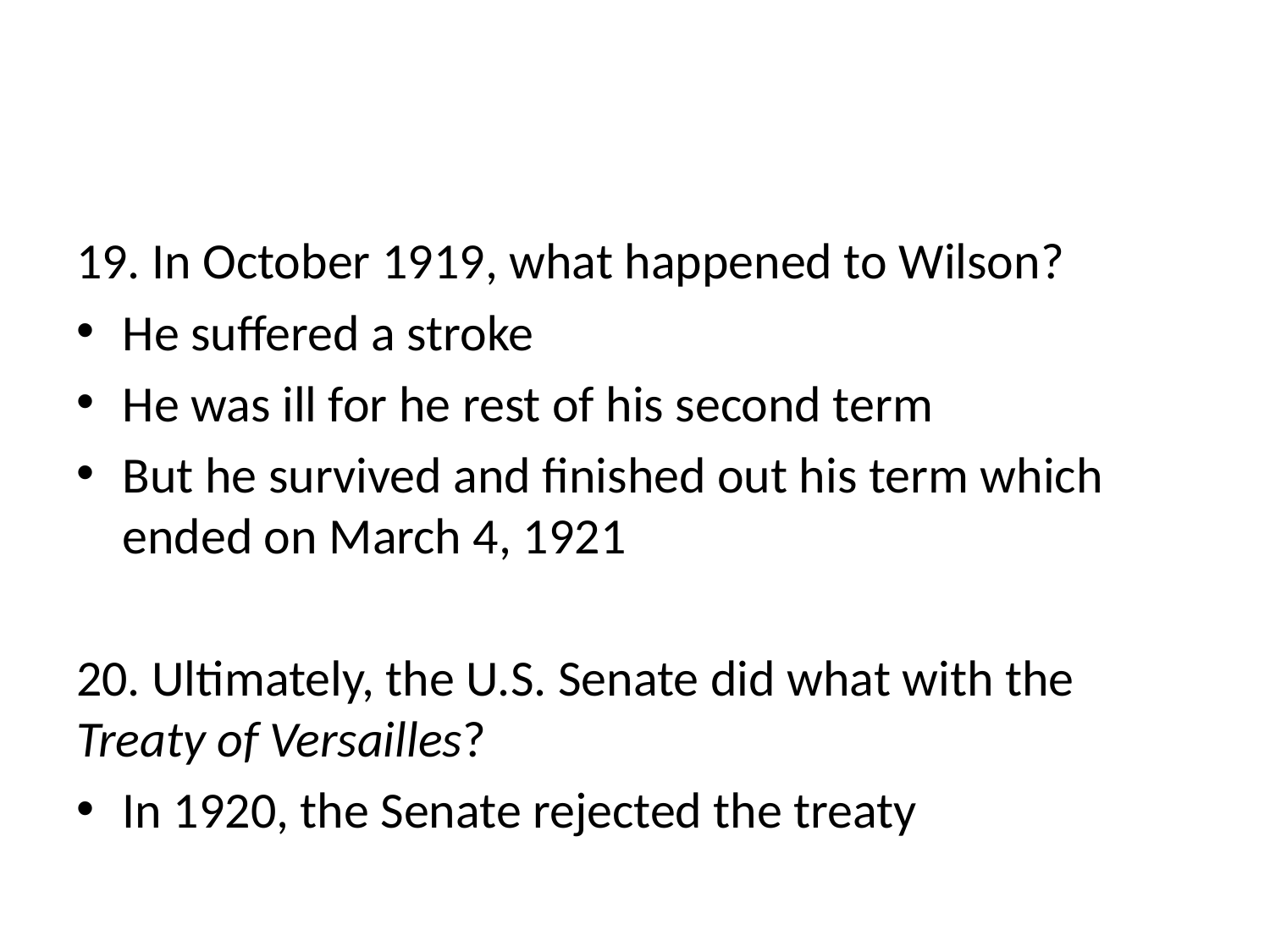

#
19. In October 1919, what happened to Wilson?
He suffered a stroke
He was ill for he rest of his second term
But he survived and finished out his term which ended on March 4, 1921

20. Ultimately, the U.S. Senate did what with the Treaty of Versailles?
In 1920, the Senate rejected the treaty